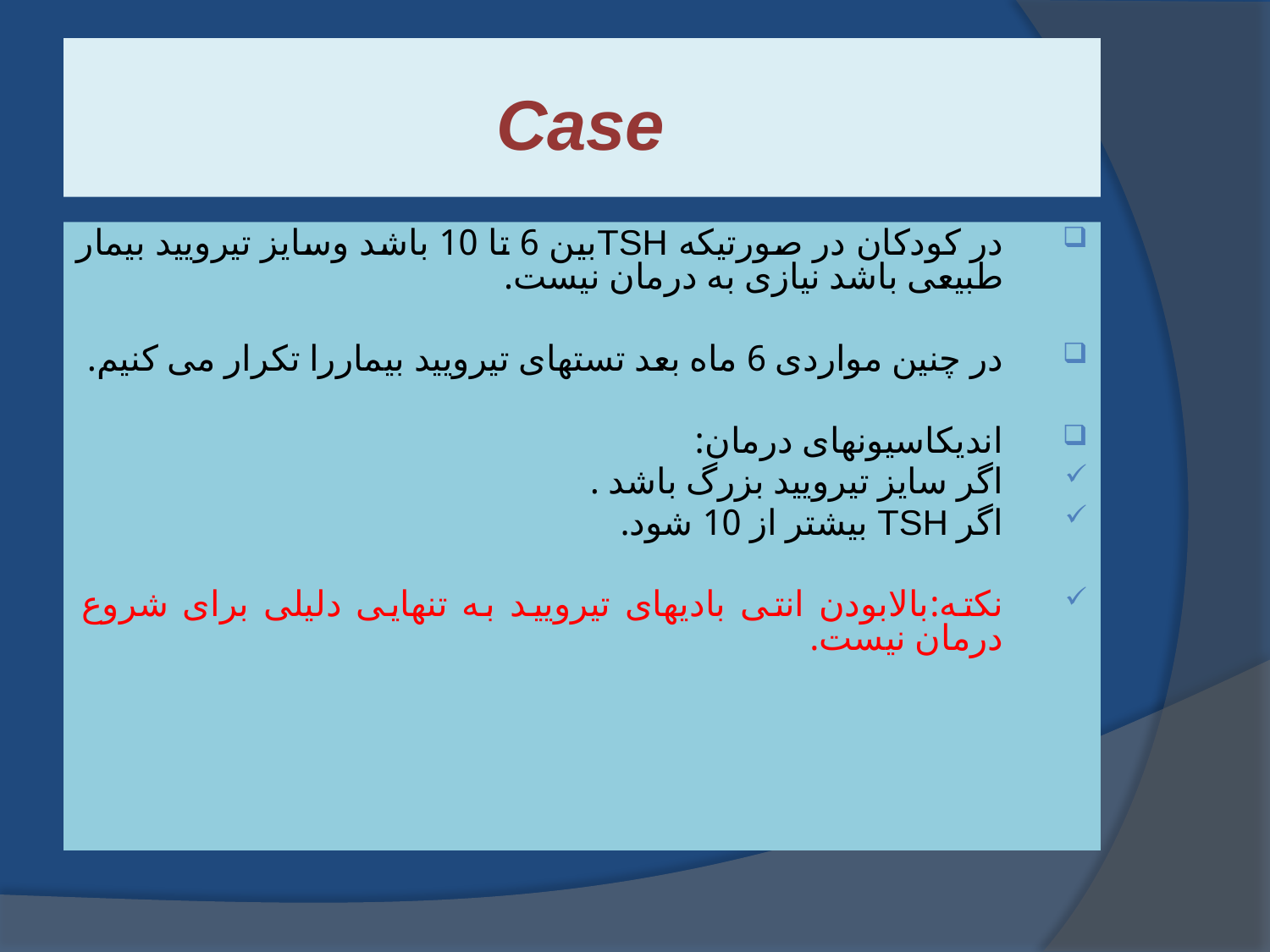

# Case
در کودکان در صورتیکه TSHبین 6 تا 10 باشد وسایز تیرویید بیمار طبیعی باشد نیازی به درمان نیست.

در چنین مواردی 6 ماه بعد تستهای تیرویید بیماررا تکرار می کنیم.

اندیکاسیونهای درمان:
اگر سایز تیرویید بزرگ باشد .
اگر TSH بیشتر از 10 شود.

نکته:بالابودن انتی بادیهای تیرویید به تنهایی دلیلی برای شروع درمان نیست.